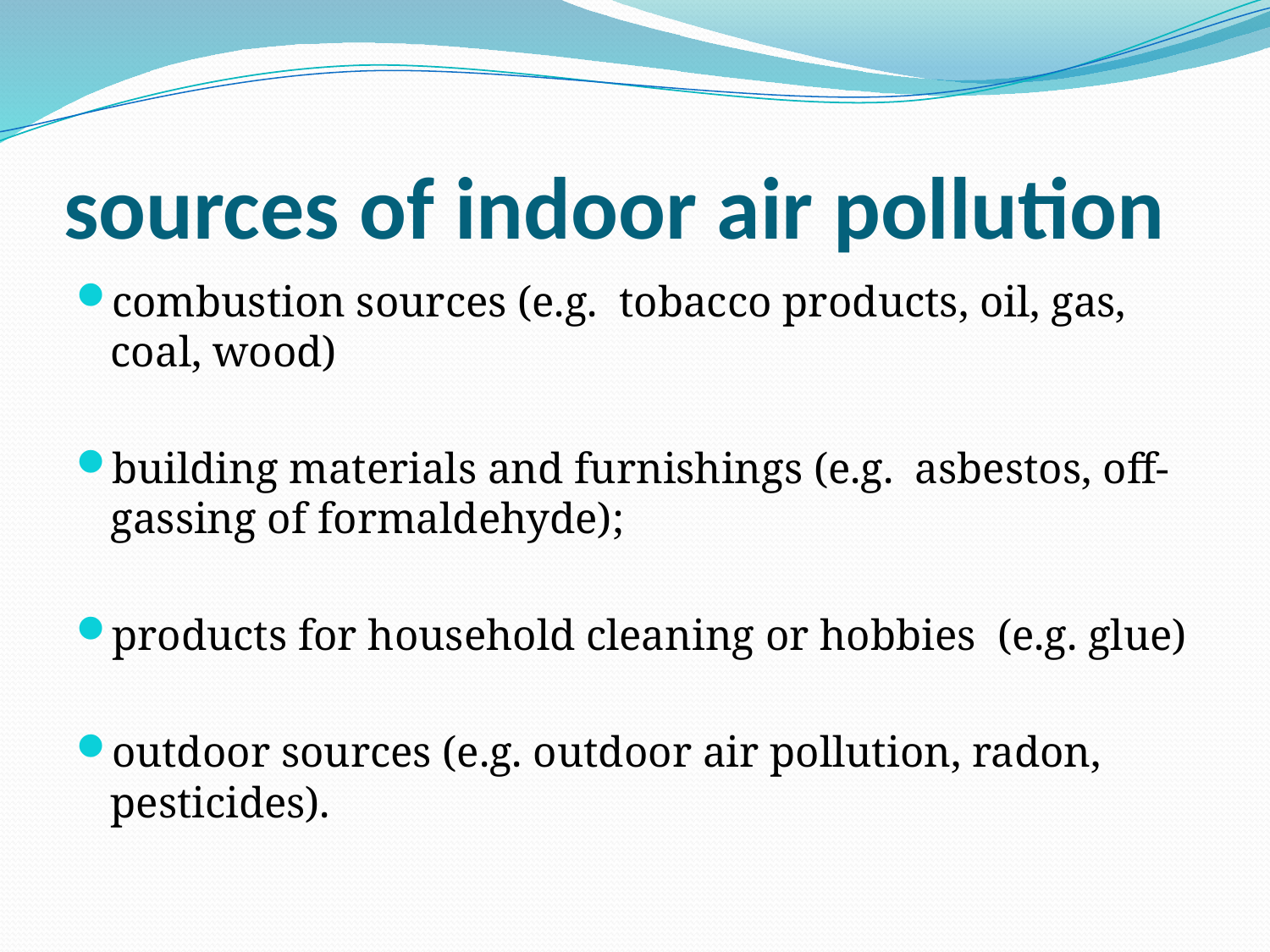

# sources of indoor air pollution
combustion sources (e.g.  tobacco products, oil, gas, coal, wood)

building materials and furnishings (e.g.  asbestos, off-gassing of formaldehyde);

products for household cleaning or hobbies  (e.g. glue)

outdoor sources (e.g. outdoor air pollution, radon, pesticides).